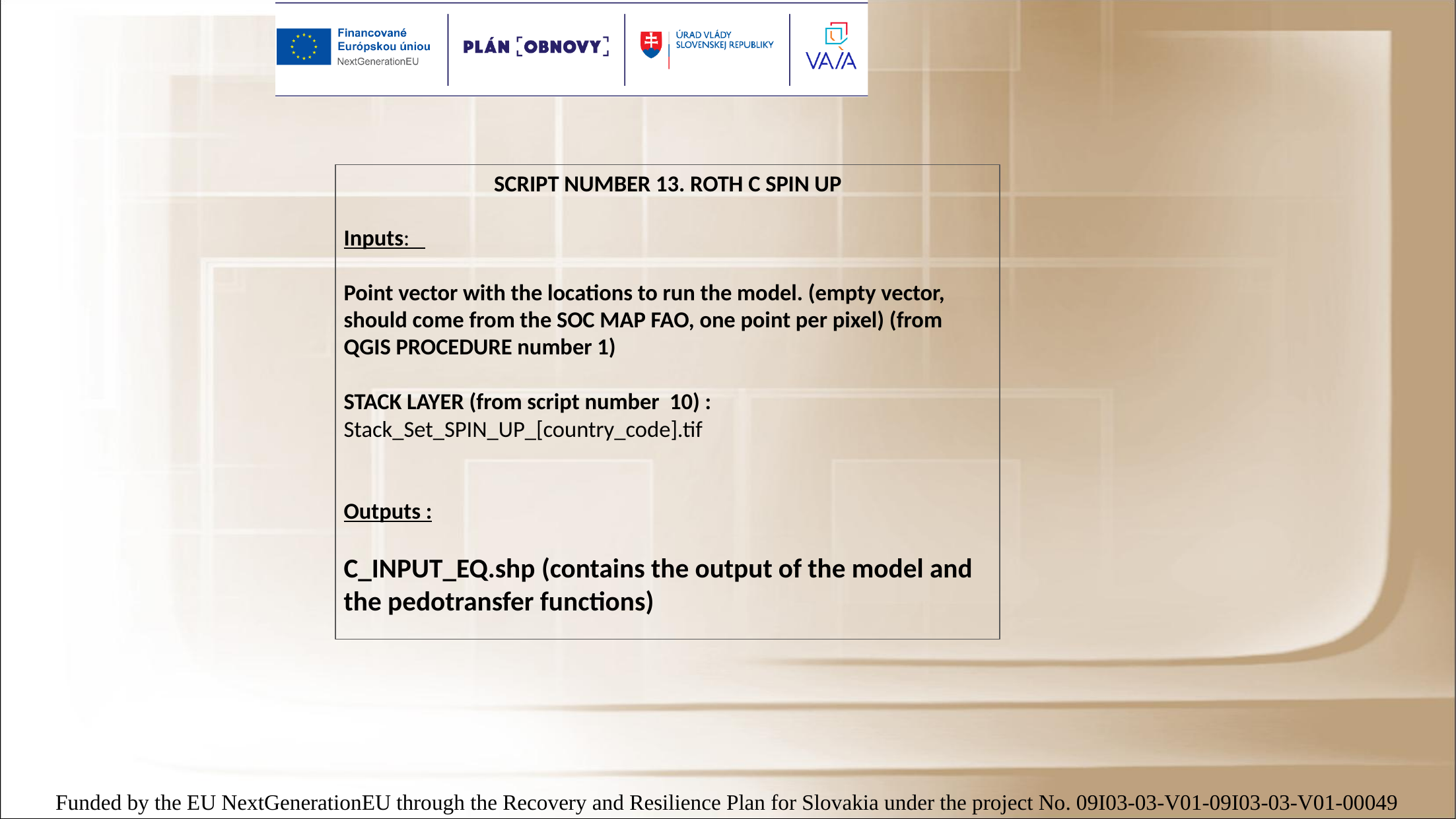

SCRIPT NUMBER 13. ROTH C SPIN UP

Inputs:

Point vector with the locations to run the model. (empty vector, should come from the SOC MAP FAO, one point per pixel) (from QGIS PROCEDURE number 1)

STACK LAYER (from script number  10) :
Stack_Set_SPIN_UP_[country_code].tif

Outputs :

C_INPUT_EQ.shp (contains the output of the model and the pedotransfer functions)